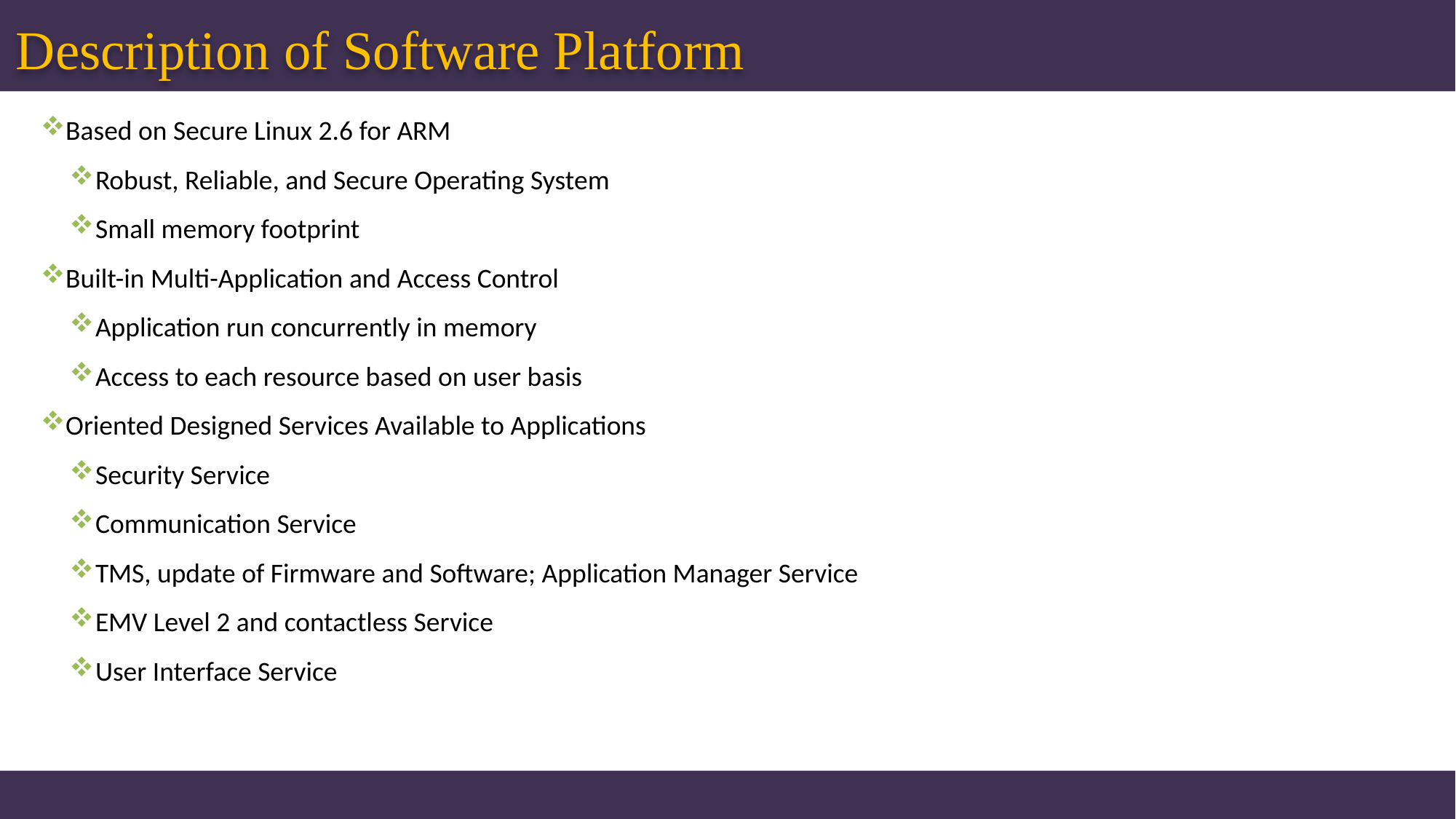

Description of Software Platform
Based on Secure Linux 2.6 for ARM
Robust, Reliable, and Secure Operating System
Small memory footprint
Built-in Multi-Application and Access Control
Application run concurrently in memory
Access to each resource based on user basis
Oriented Designed Services Available to Applications
Security Service
Communication Service
TMS, update of Firmware and Software; Application Manager Service
EMV Level 2 and contactless Service
User Interface Service